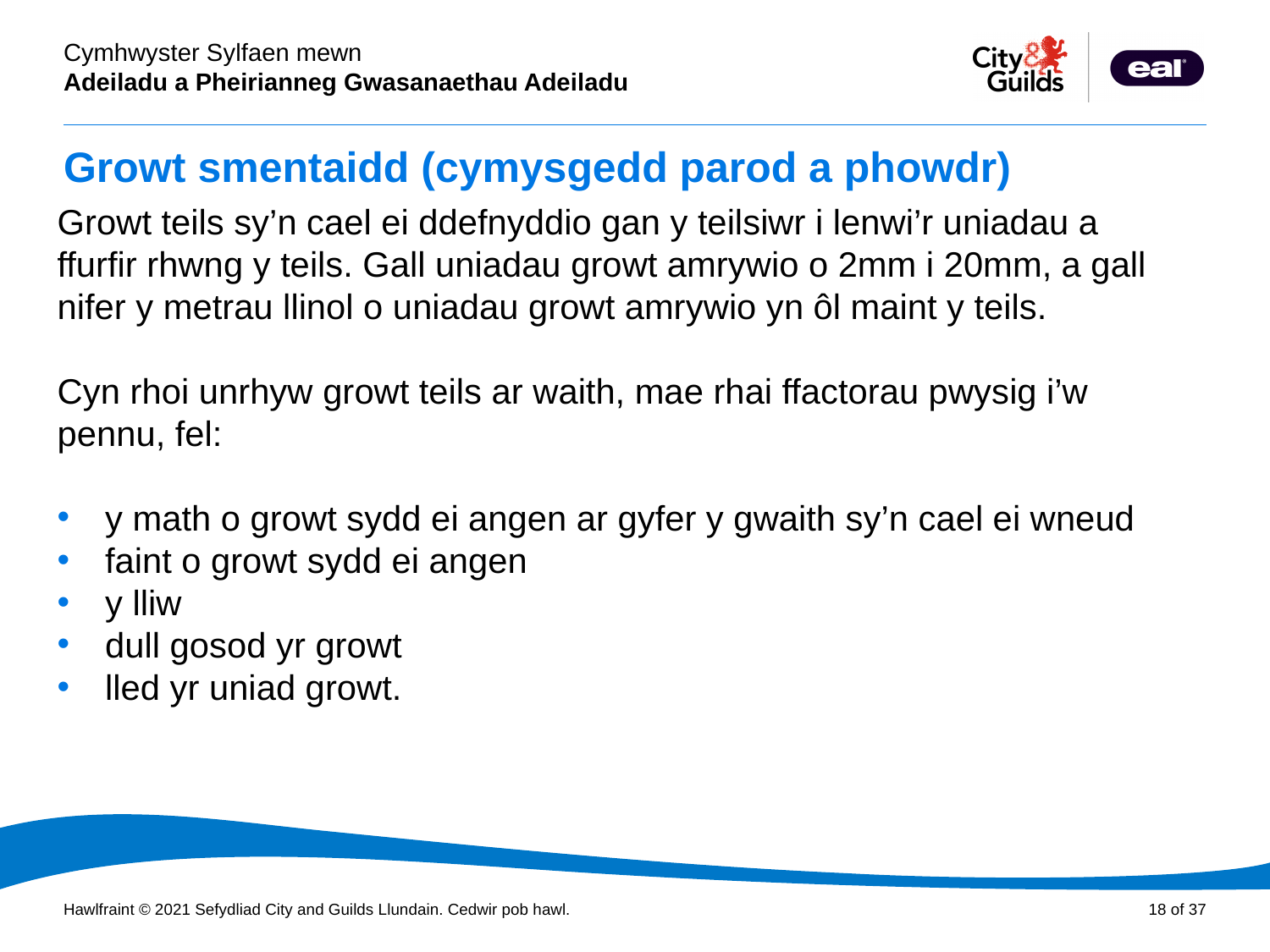

# Growt smentaidd (cymysgedd parod a phowdr)
Growt teils sy’n cael ei ddefnyddio gan y teilsiwr i lenwi’r uniadau a ffurfir rhwng y teils. Gall uniadau growt amrywio o 2mm i 20mm, a gall nifer y metrau llinol o uniadau growt amrywio yn ôl maint y teils.

Cyn rhoi unrhyw growt teils ar waith, mae rhai ffactorau pwysig i’w pennu, fel:

y math o growt sydd ei angen ar gyfer y gwaith sy’n cael ei wneud
faint o growt sydd ei angen
y lliw
dull gosod yr growt
lled yr uniad growt.